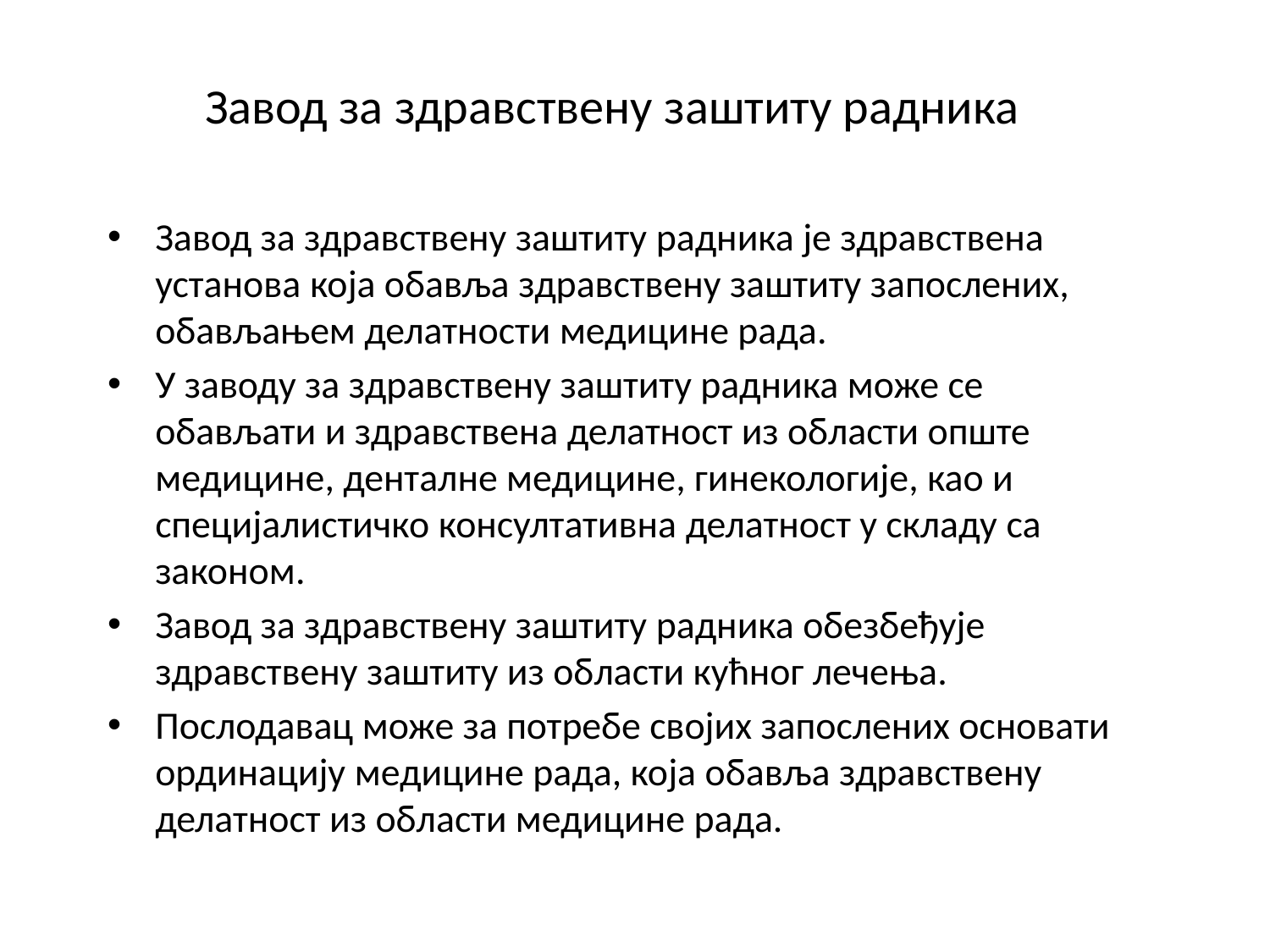

# Завод за здравствену заштиту радника
Завод за здравствену заштиту радника је здравствена установа која обавља здравствену заштиту запослених, обављањем делатности медицине рада.
У заводу за здравствену заштиту радника може се обављати и здравствена делатност из области опште медицине, денталне медицине, гинекологије, као и специјалистичко консултативна делатност у складу са законом.
Завод за здравствену заштиту радника обезбеђује здравствену заштиту из области кућног лечења.
Послодавац може за потребе својих запослених основати ординацију медицине рада, која обавља здравствену делатност из области медицине рада.